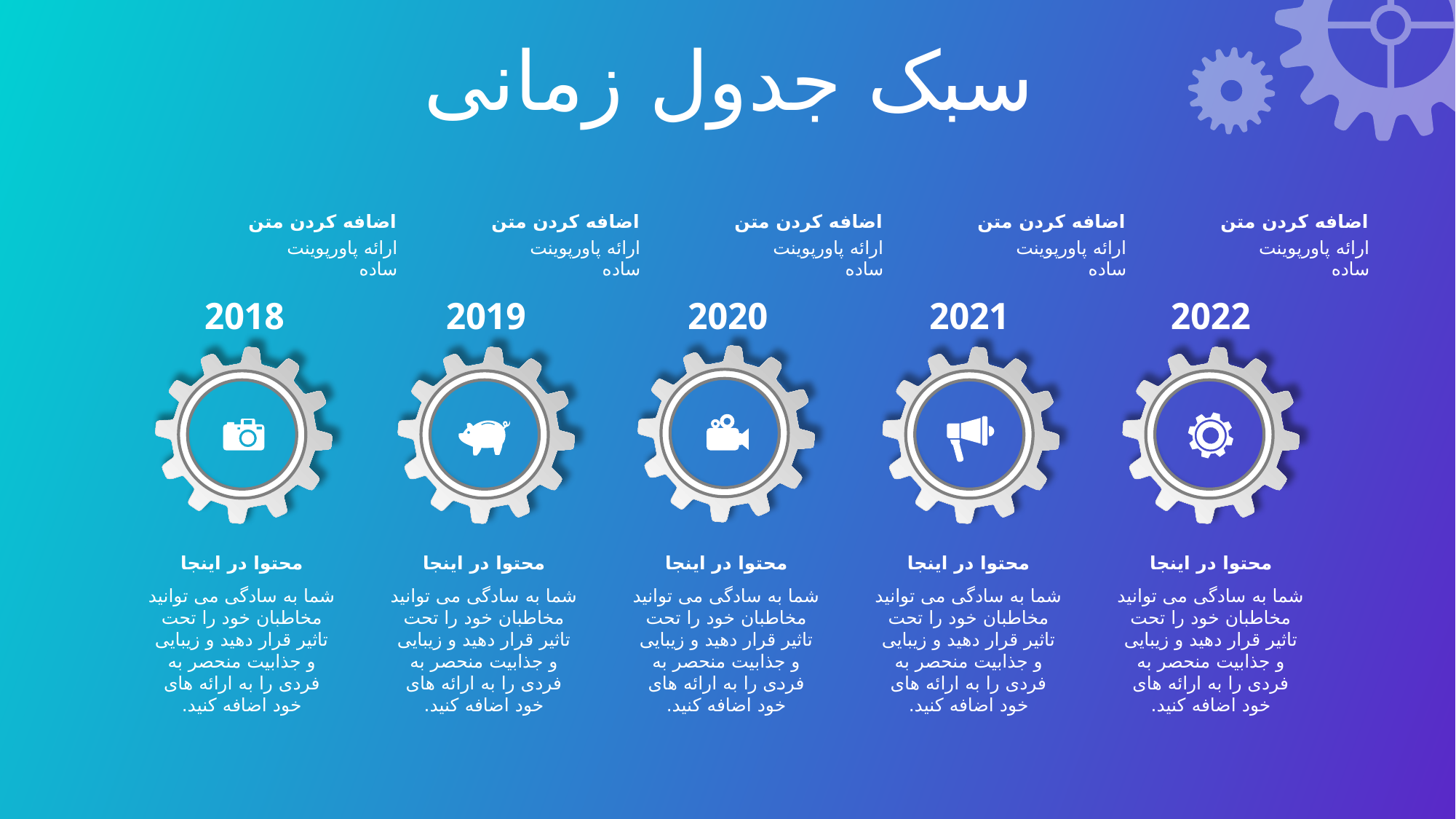

سبک جدول زمانی
اضافه کردن متن
ارائه پاورپوینت ساده
اضافه کردن متن
ارائه پاورپوینت ساده
اضافه کردن متن
ارائه پاورپوینت ساده
اضافه کردن متن
ارائه پاورپوینت ساده
اضافه کردن متن
ارائه پاورپوینت ساده
2018
2019
2020
2021
2022

محتوا در اینجا
شما به سادگی می توانید مخاطبان خود را تحت تاثیر قرار دهید و زیبایی و جذابیت منحصر به فردی را به ارائه های خود اضافه کنید.
محتوا در اینجا
شما به سادگی می توانید مخاطبان خود را تحت تاثیر قرار دهید و زیبایی و جذابیت منحصر به فردی را به ارائه های خود اضافه کنید.
محتوا در اینجا
شما به سادگی می توانید مخاطبان خود را تحت تاثیر قرار دهید و زیبایی و جذابیت منحصر به فردی را به ارائه های خود اضافه کنید.
محتوا در اینجا
شما به سادگی می توانید مخاطبان خود را تحت تاثیر قرار دهید و زیبایی و جذابیت منحصر به فردی را به ارائه های خود اضافه کنید.
محتوا در اینجا
شما به سادگی می توانید مخاطبان خود را تحت تاثیر قرار دهید و زیبایی و جذابیت منحصر به فردی را به ارائه های خود اضافه کنید.